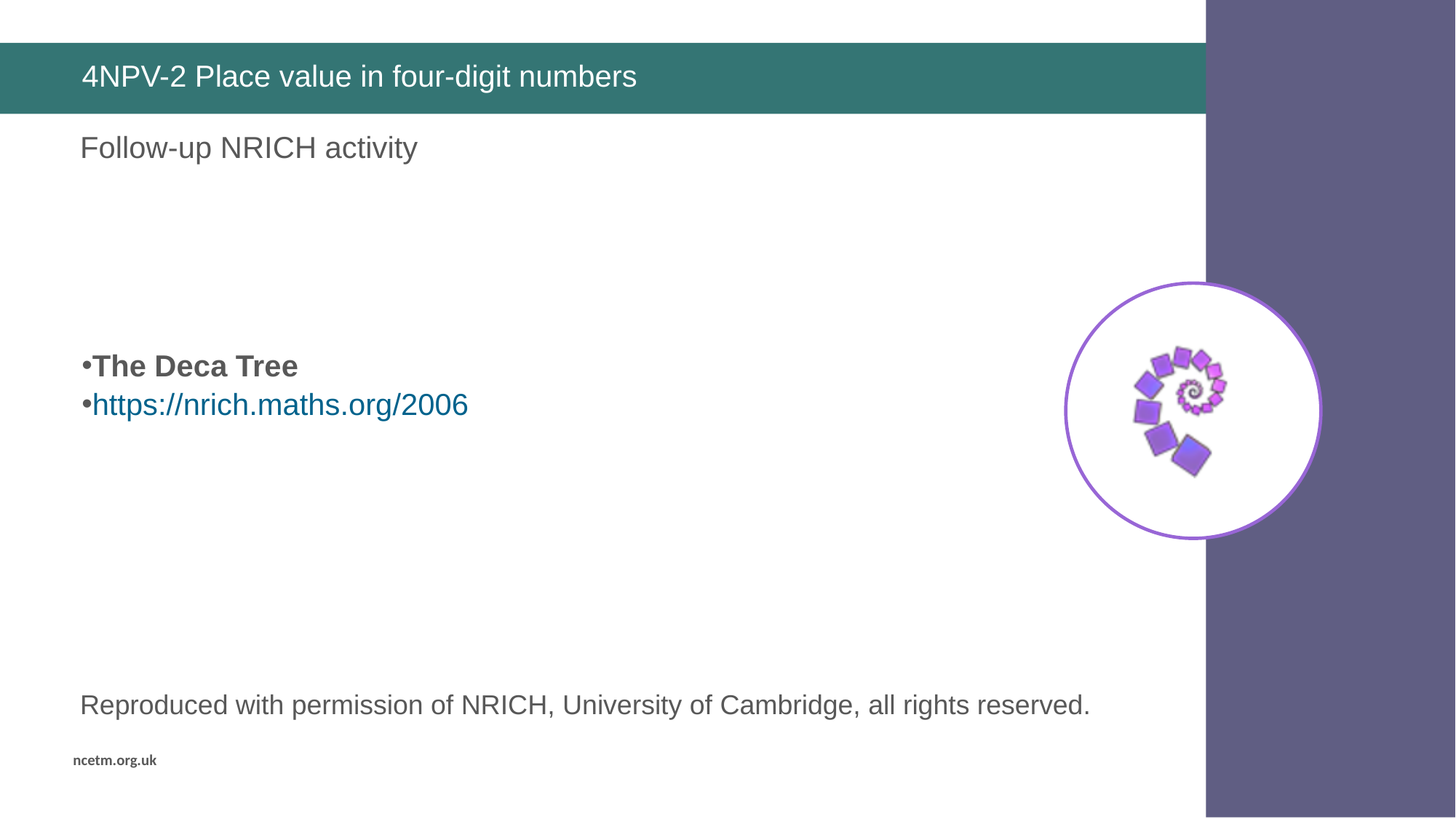

# 4NPV-2 Place value in four-digit numbers

The Deca Tree
https://nrich.maths.org/2006